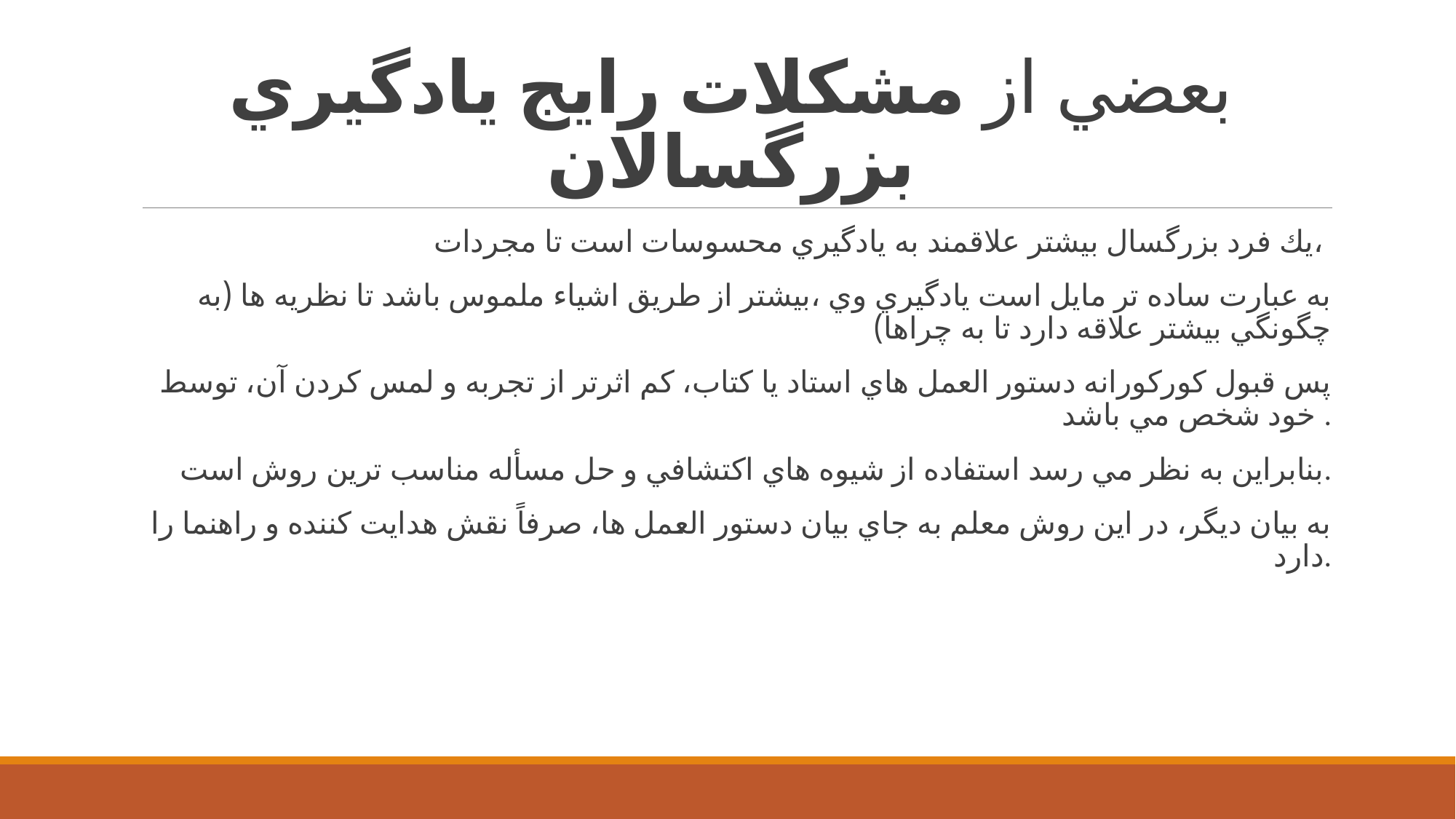

# بعضي از مشكلات رايج یادگيري بزرگسالان
يك فرد بزرگسال بيشتر علاقمند به يادگيري محسوسات است تا مجردات،
به عبارت ساده تر مايل است يادگيري وي ،بيشتر از طريق اشياء ملموس باشد تا نظريه ها (به چگونگي بيشتر علاقه دارد تا به چراها)
 پس قبول كوركورانه دستور العمل هاي استاد يا كتاب، كم اثرتر از تجربه و لمس كردن آن، توسط خود شخص مي باشد .
 بنابراين به نظر مي رسد استفاده از شيوه هاي اكتشافي و حل مسأله مناسب ترين روش است.
 به بیان ديگر، در اين روش معلم به جاي بيان دستور العمل ها، صرفاً نقش هدايت كننده و راهنما را دارد.